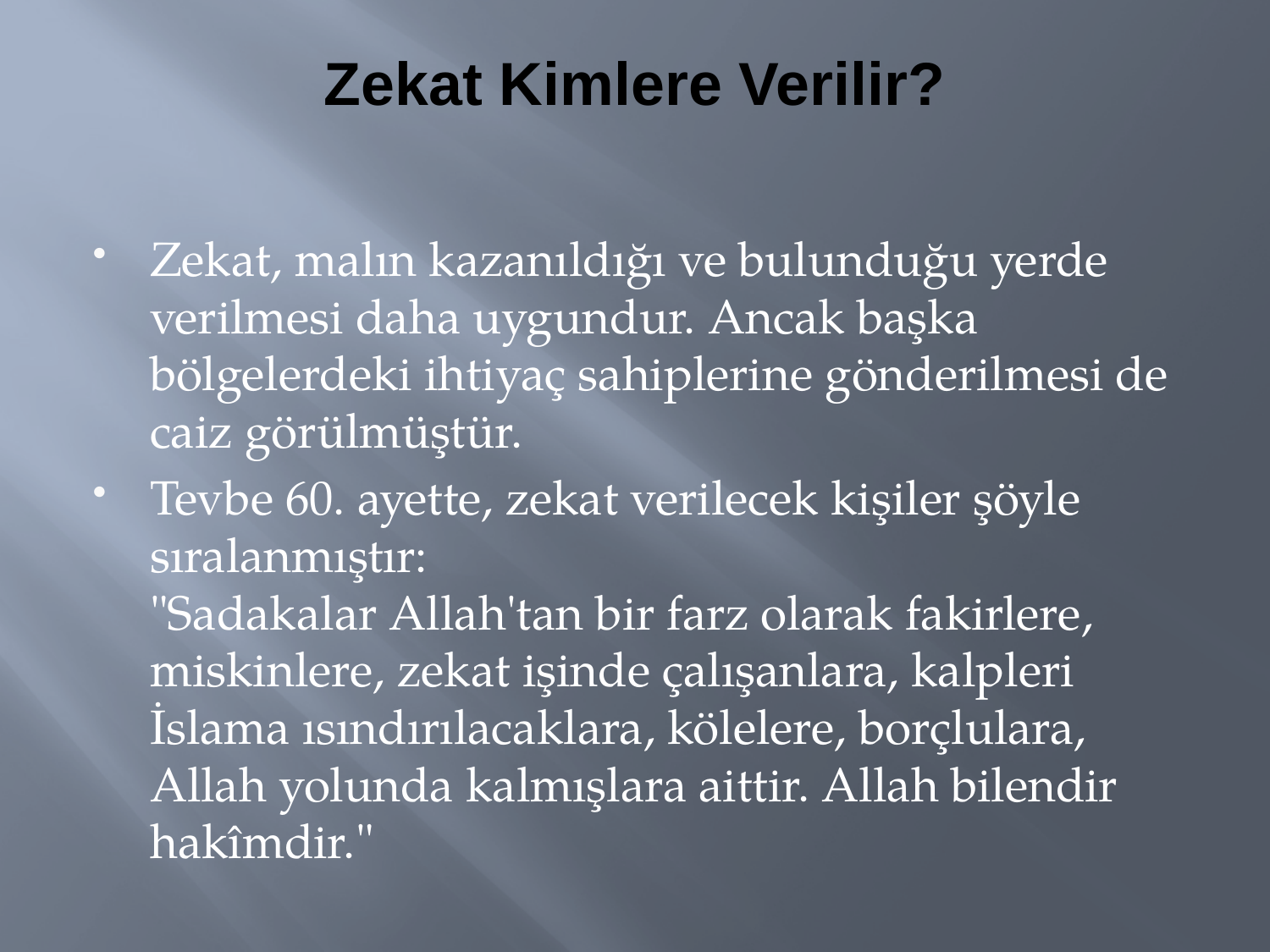

# Zekat Kimlere Verilir?
Zekat, malın kazanıldığı ve bulunduğu yerde verilmesi daha uygundur. Ancak başka bölgelerdeki ihtiyaç sahiplerine gönderilmesi de caiz görülmüştür.
Tevbe 60. ayette, zekat verilecek kişiler şöyle sıralanmıştır:
"Sadakalar Allah'tan bir farz olarak fakirlere, miskinlere, zekat işinde çalışanlara, kalpleri İslama ısındırılacaklara, kölelere, borçlulara, Allah yolunda kalmışlara aittir. Allah bilendir hakîmdir."